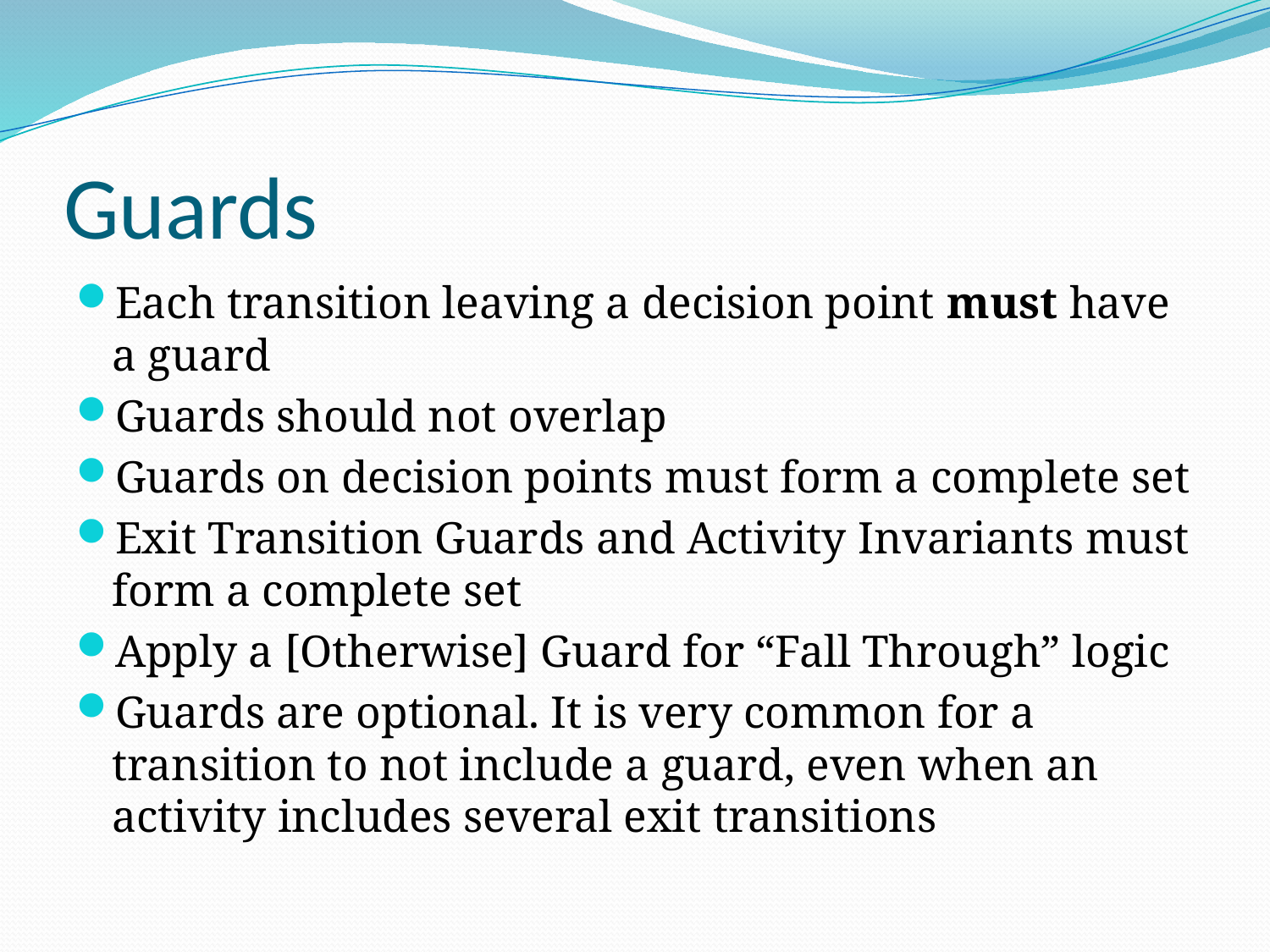

# Guards
Each transition leaving a decision point must have a guard
Guards should not overlap
Guards on decision points must form a complete set
Exit Transition Guards and Activity Invariants must form a complete set
Apply a [Otherwise] Guard for “Fall Through” logic
Guards are optional. It is very common for a transition to not include a guard, even when an activity includes several exit transitions